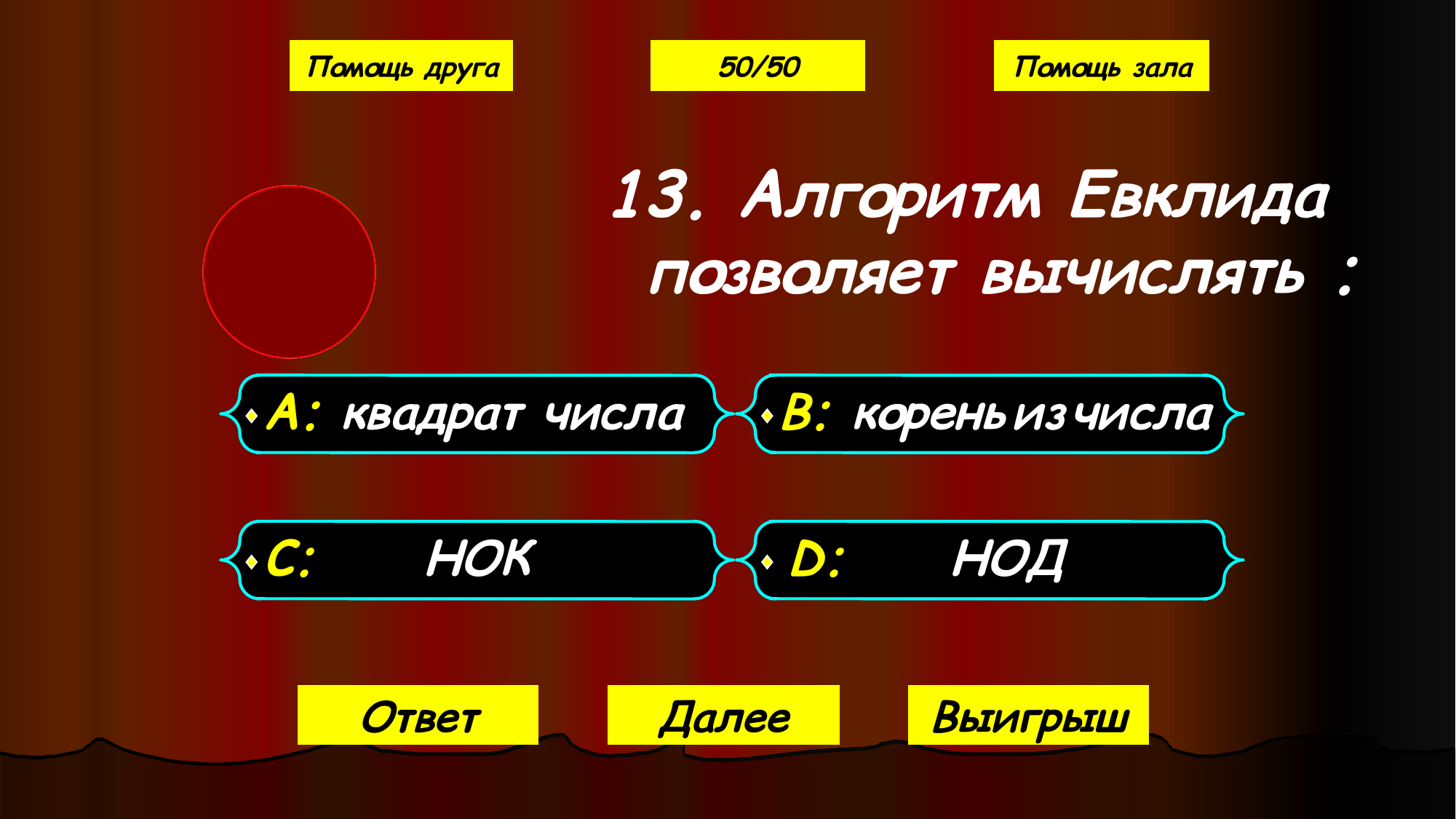

Помощь друга
50/50
Помощь зала
13. Алгоритм Евклида позволяет вычислять :

А: квадрат числа
В: корень из числа

С:          НОК

D:     НОД

Ответ
Далее
Выигрыш